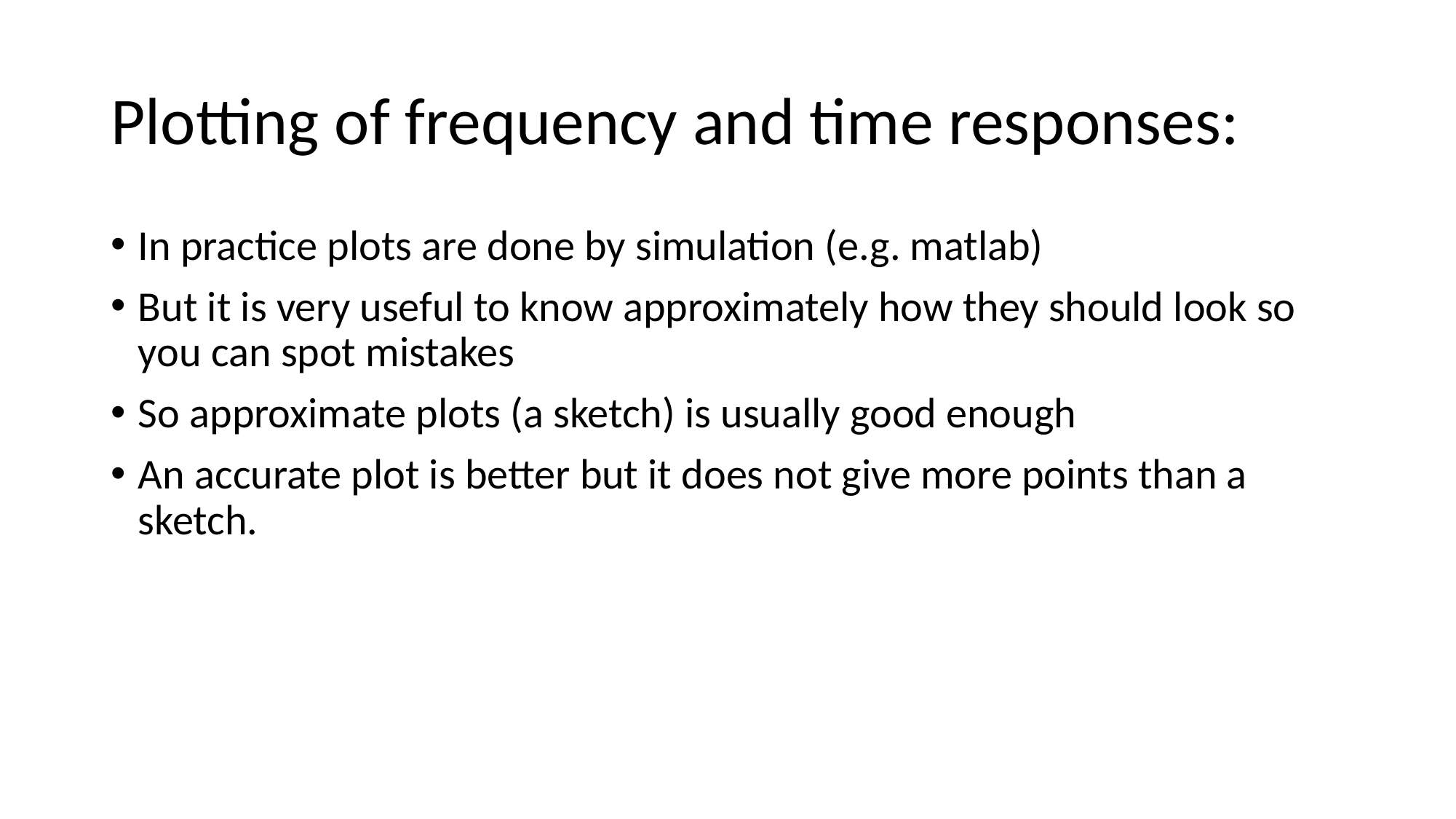

# Plotting of frequency and time responses:
In practice plots are done by simulation (e.g. matlab)
But it is very useful to know approximately how they should look so you can spot mistakes
So approximate plots (a sketch) is usually good enough
An accurate plot is better but it does not give more points than a sketch.